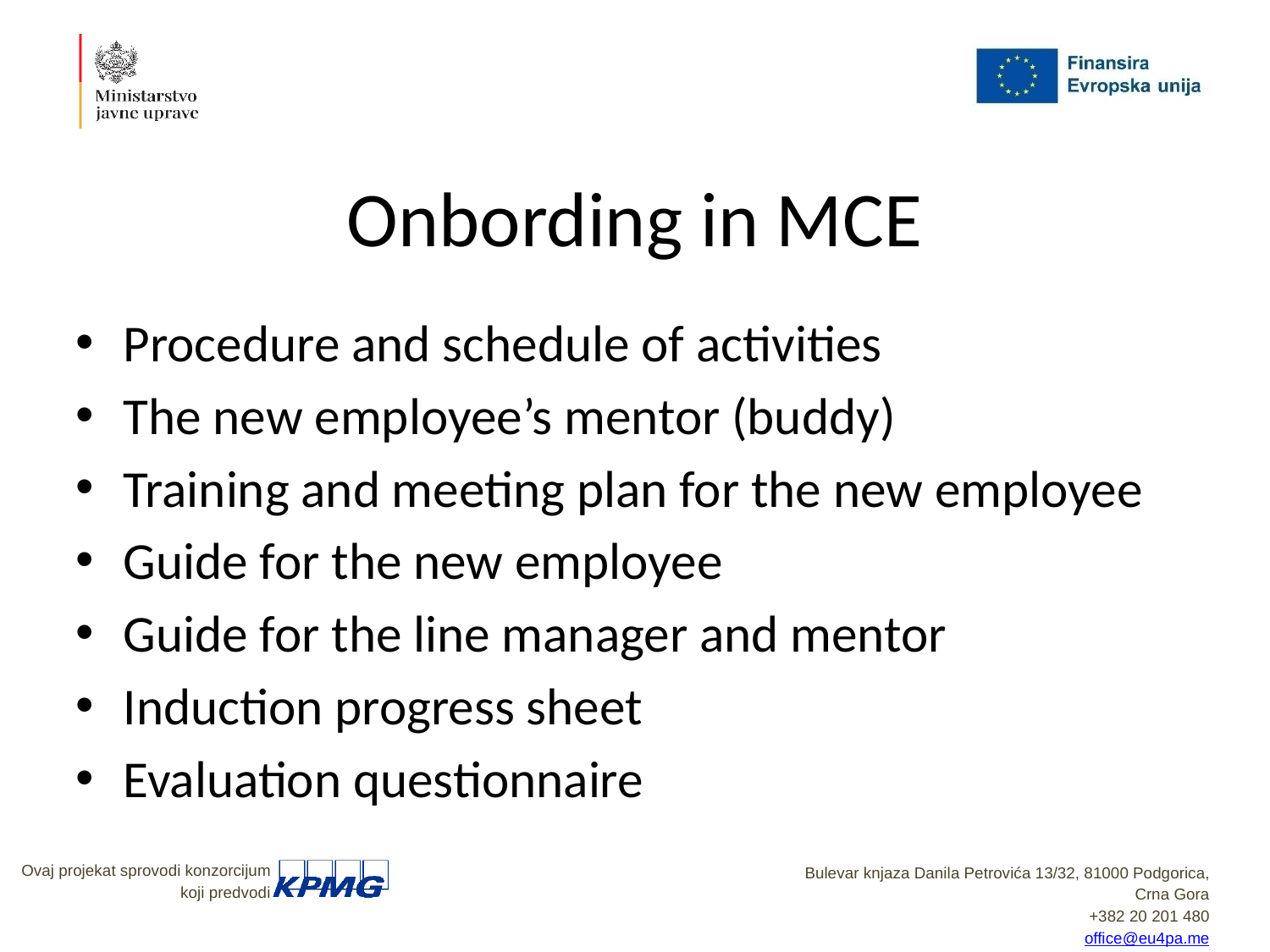

# Onbording in MCE

Procedure and schedule of activities
The new employee’s mentor (buddy)
Training and meeting plan for the new employee
Guide for the new employee
Guide for the line manager and mentor
Induction progress sheet
Evaluation questionnaire